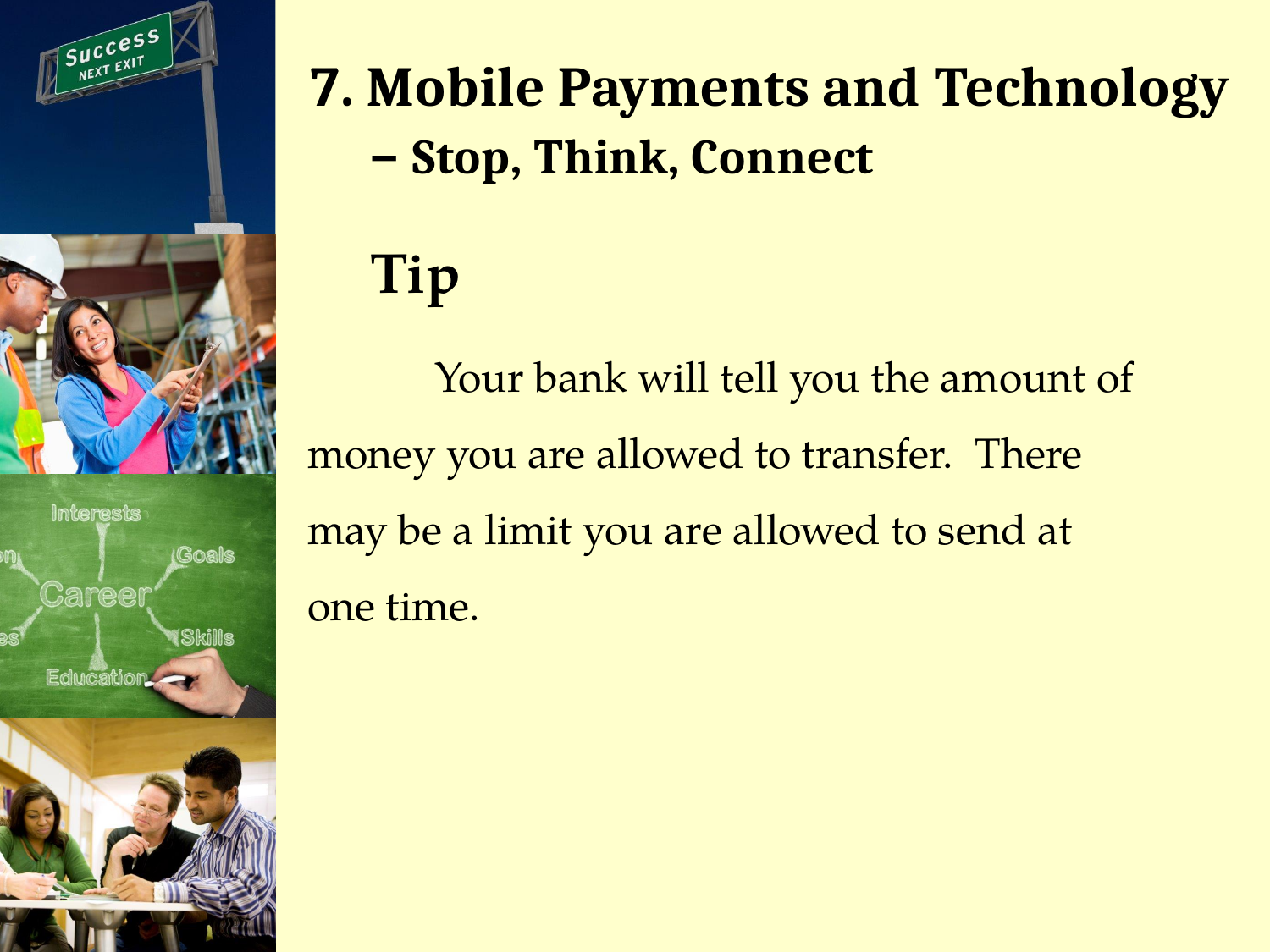

# 7. Mobile Payments and Technology – Stop, Think, Connect
Tip
	Your bank will tell you the amount of 	money you are allowed to transfer.  There 	may be a limit you are allowed to send at 	one time.